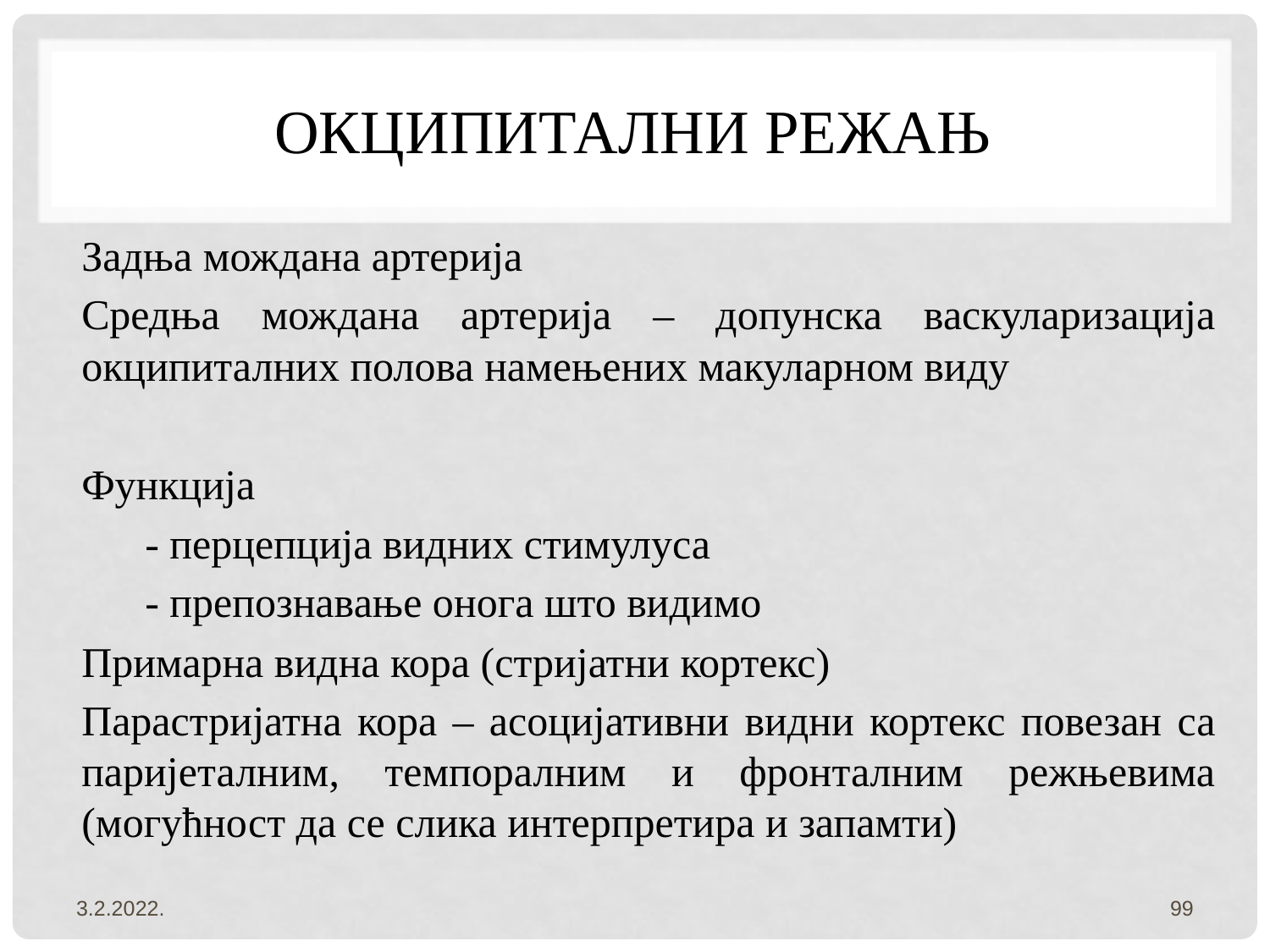

# Окципитални режањ
Задња мождана артерија
Средња мождана артерија – допунска васкуларизација окципиталних полова намењених макуларном виду

Функција
      - перцепција видних стимулуса
      - препознавање онога што видимо
Примарна видна кора (стријатни кортекс)
Парастријатна кора – асоцијативни видни кортекс повезан са паријеталним, темпоралним и фронталним режњевима (могућност да се слика интерпретира и запамти)
3.2.2022.
99